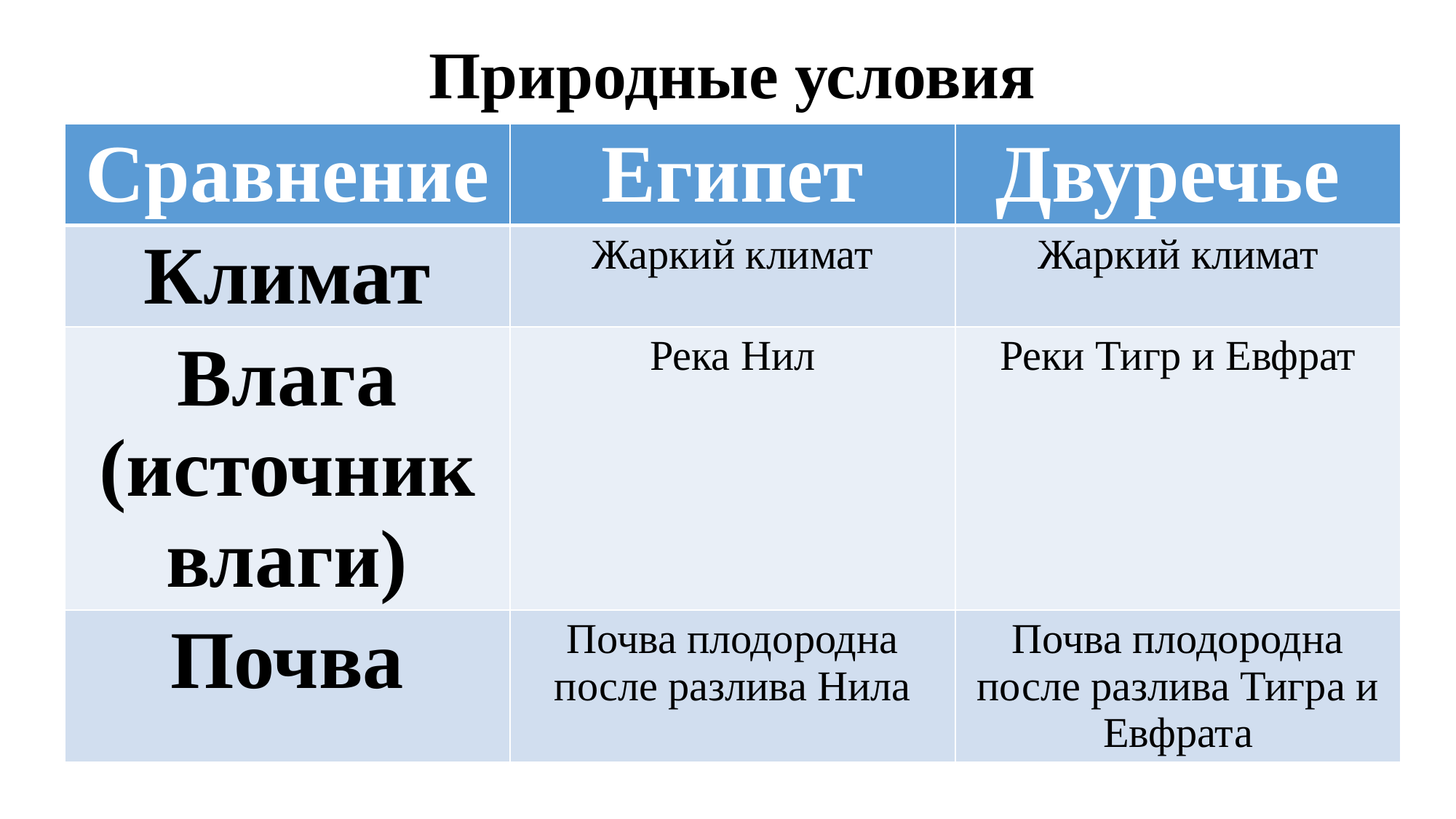

# Природные условия
| Сравнение | Египет | Двуречье |
| --- | --- | --- |
| Климат | Жаркий климат | Жаркий климат |
| Влага (источник влаги) | Река Нил | Реки Тигр и Евфрат |
| Почва | Почва плодородна после разлива Нила | Почва плодородна после разлива Тигра и Евфрата |